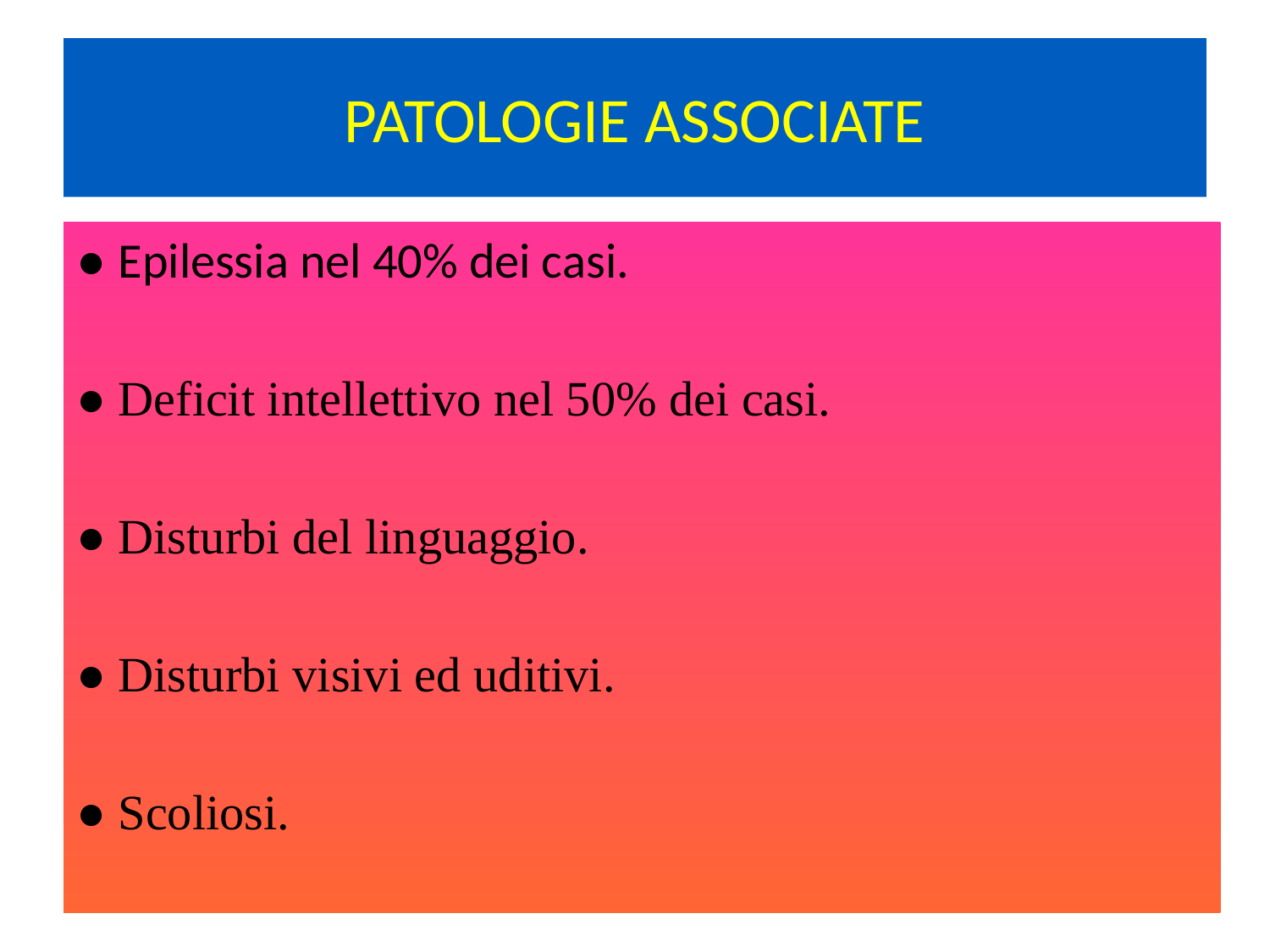

# PATOLOGIE ASSOCIATE
● Epilessia nel 40% dei casi.

● Deficit intellettivo nel 50% dei casi.

● Disturbi del linguaggio.

● Disturbi visivi ed uditivi.

● Scoliosi.